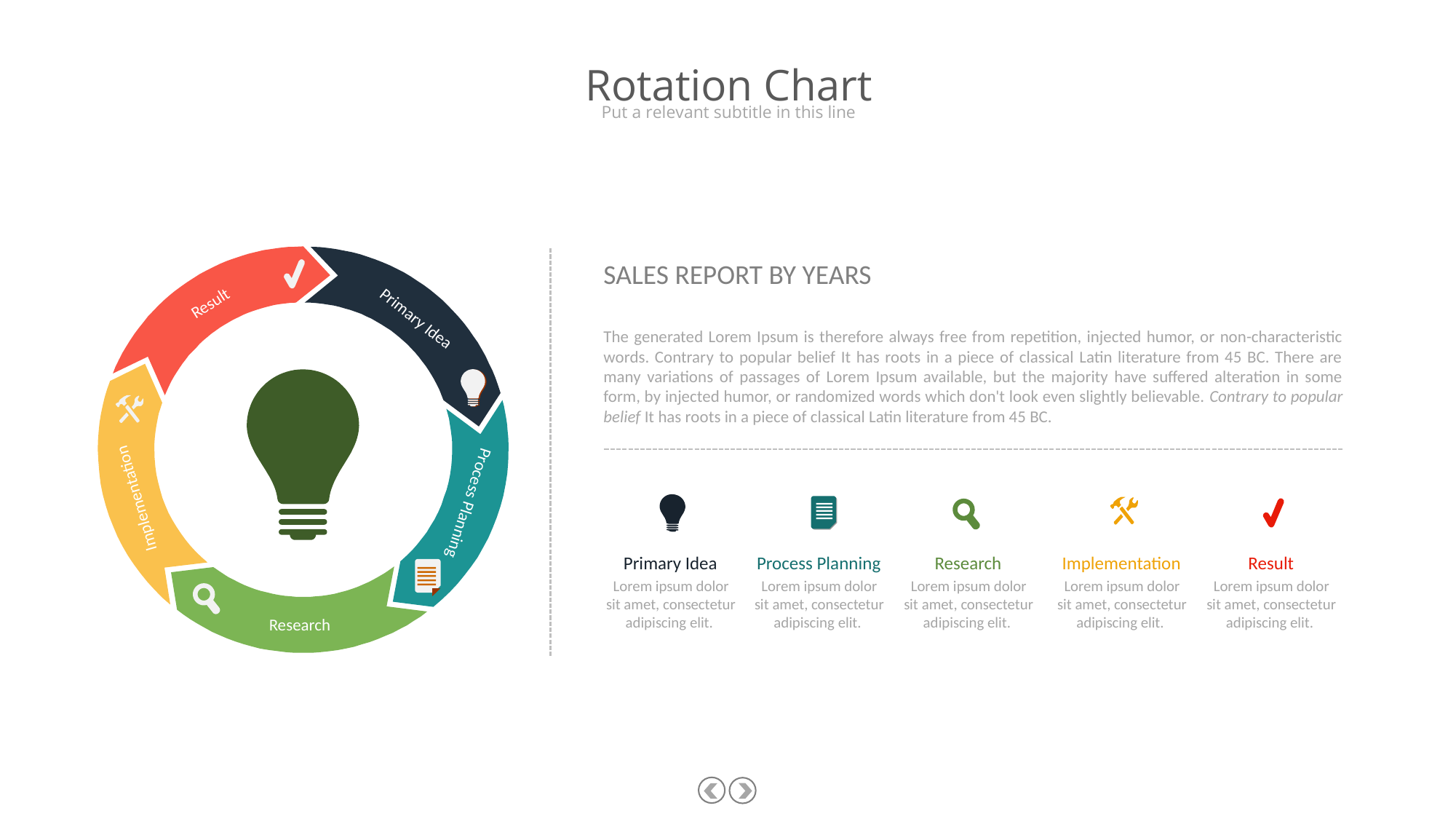

Rotation Chart
Put a relevant subtitle in this line

Result
Primary Idea

Implementation
Process Planning

Research
SALES REPORT BY YEARS

The generated Lorem Ipsum is therefore always free from repetition, injected humor, or non-characteristic words. Contrary to popular belief It has roots in a piece of classical Latin literature from 45 BC. There are many variations of passages of Lorem Ipsum available, but the majority have suffered alteration in some form, by injected humor, or randomized words which don't look even slightly believable. Contrary to popular belief It has roots in a piece of classical Latin literature from 45 BC.

Process Planning
Lorem ipsum dolor sit amet, consectetur adipiscing elit.
Research
Lorem ipsum dolor sit amet, consectetur adipiscing elit.
Implementation
Lorem ipsum dolor sit amet, consectetur adipiscing elit.
Result
Lorem ipsum dolor sit amet, consectetur adipiscing elit.
Primary Idea
Lorem ipsum dolor sit amet, consectetur adipiscing elit.